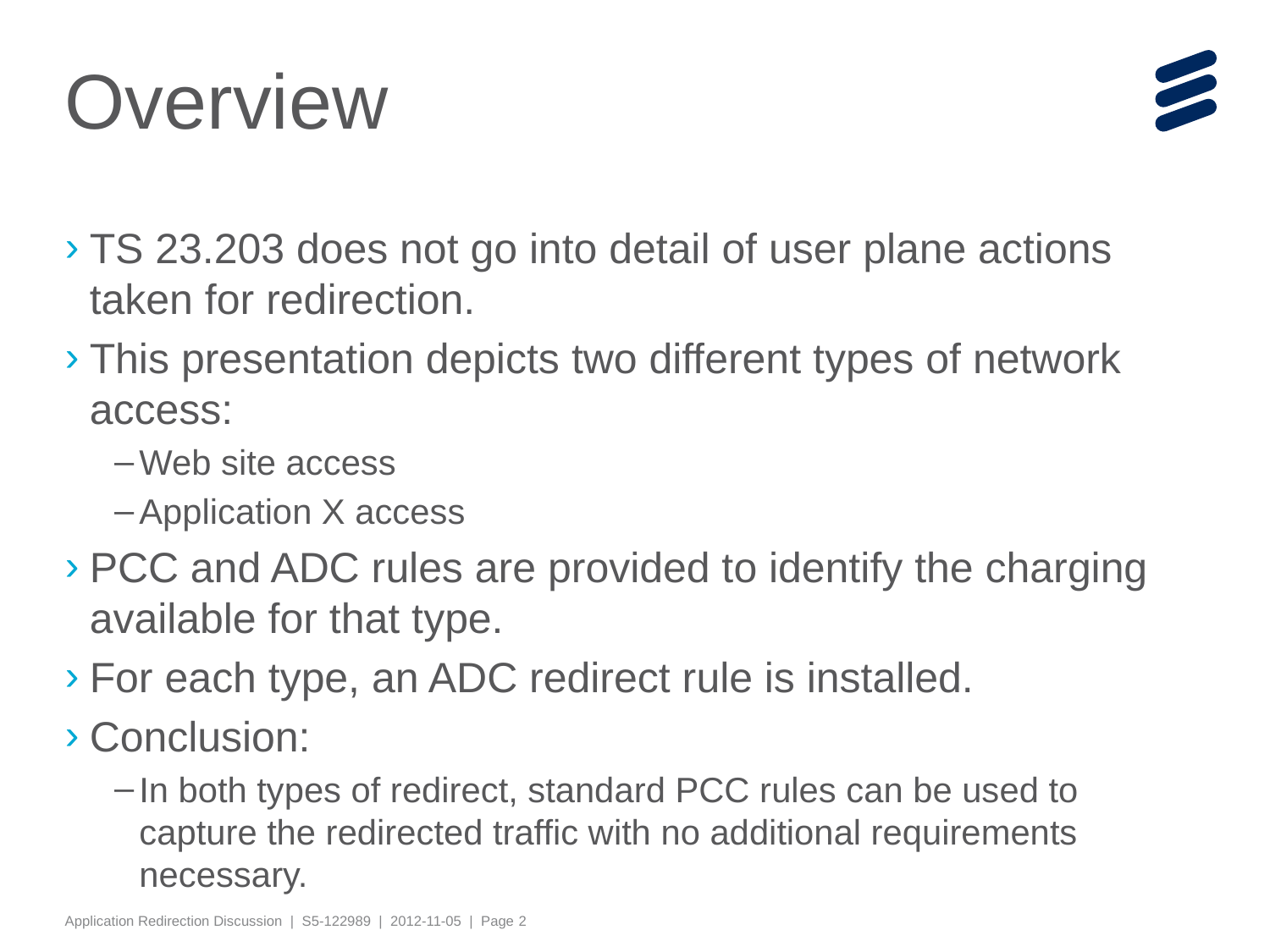

# Overview
TS 23.203 does not go into detail of user plane actions taken for redirection.
This presentation depicts two different types of network access:
Web site access
Application X access
PCC and ADC rules are provided to identify the charging available for that type.
For each type, an ADC redirect rule is installed.
Conclusion:
In both types of redirect, standard PCC rules can be used to capture the redirected traffic with no additional requirements necessary.